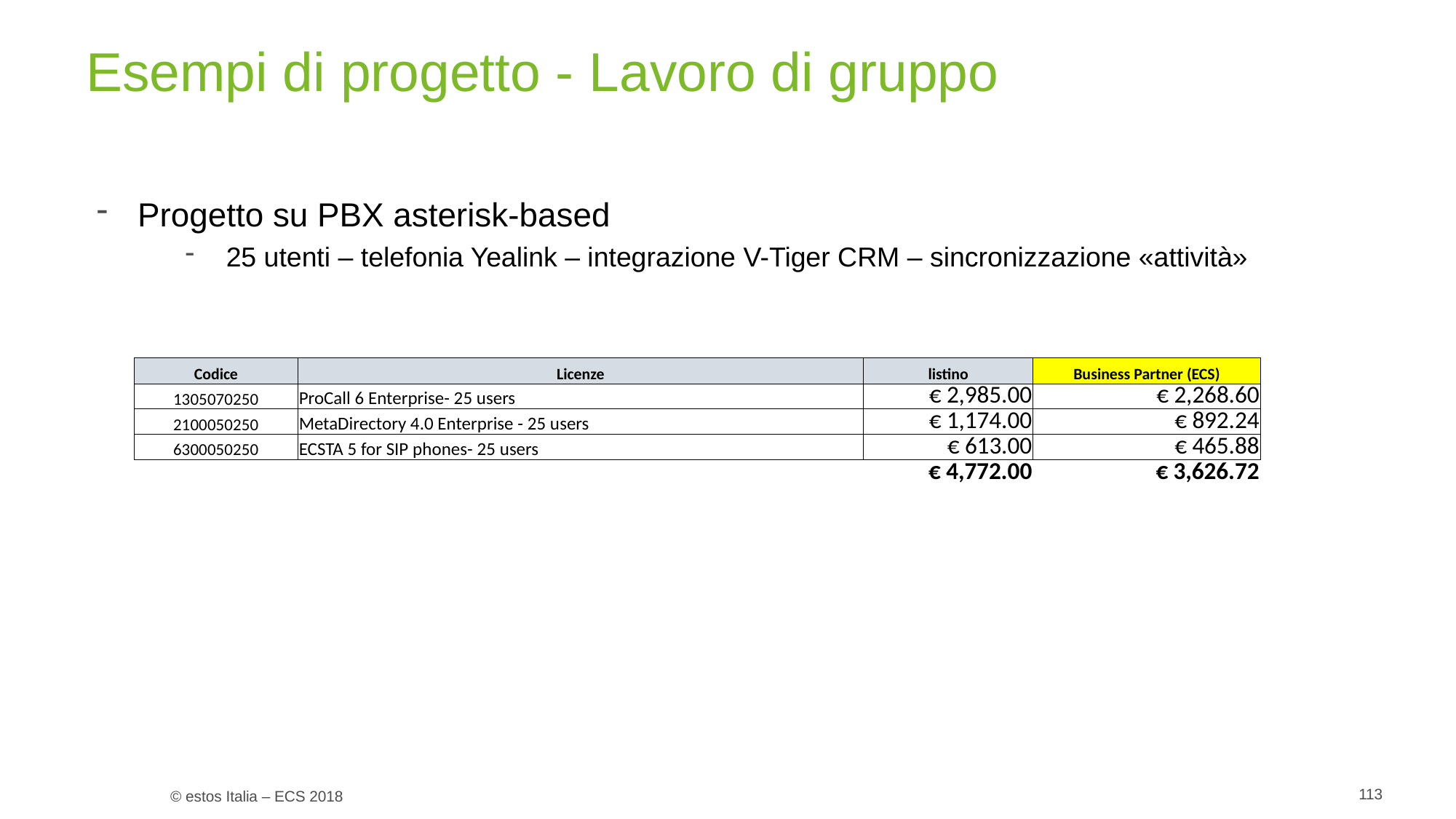

# Esempi di progetto - Lavoro di gruppo

Progetto su PBX asterisk-based
25 utenti – telefonia Yealink – integrazione V-Tiger CRM – sincronizzazione «attività»
| Codice | Licenze | listino | Business Partner (ECS) |
| --- | --- | --- | --- |
| 1305070250 | ProCall 6 Enterprise- 25 users | € 2,985.00 | € 2,268.60 |
| 2100050250 | MetaDirectory 4.0 Enterprise - 25 users | € 1,174.00 | € 892.24 |
| 6300050250 | ECSTA 5 for SIP phones- 25 users | € 613.00 | € 465.88 |
|  |  | € 4,772.00 | € 3,626.72 |

113
© estos Italia – ECS 2018